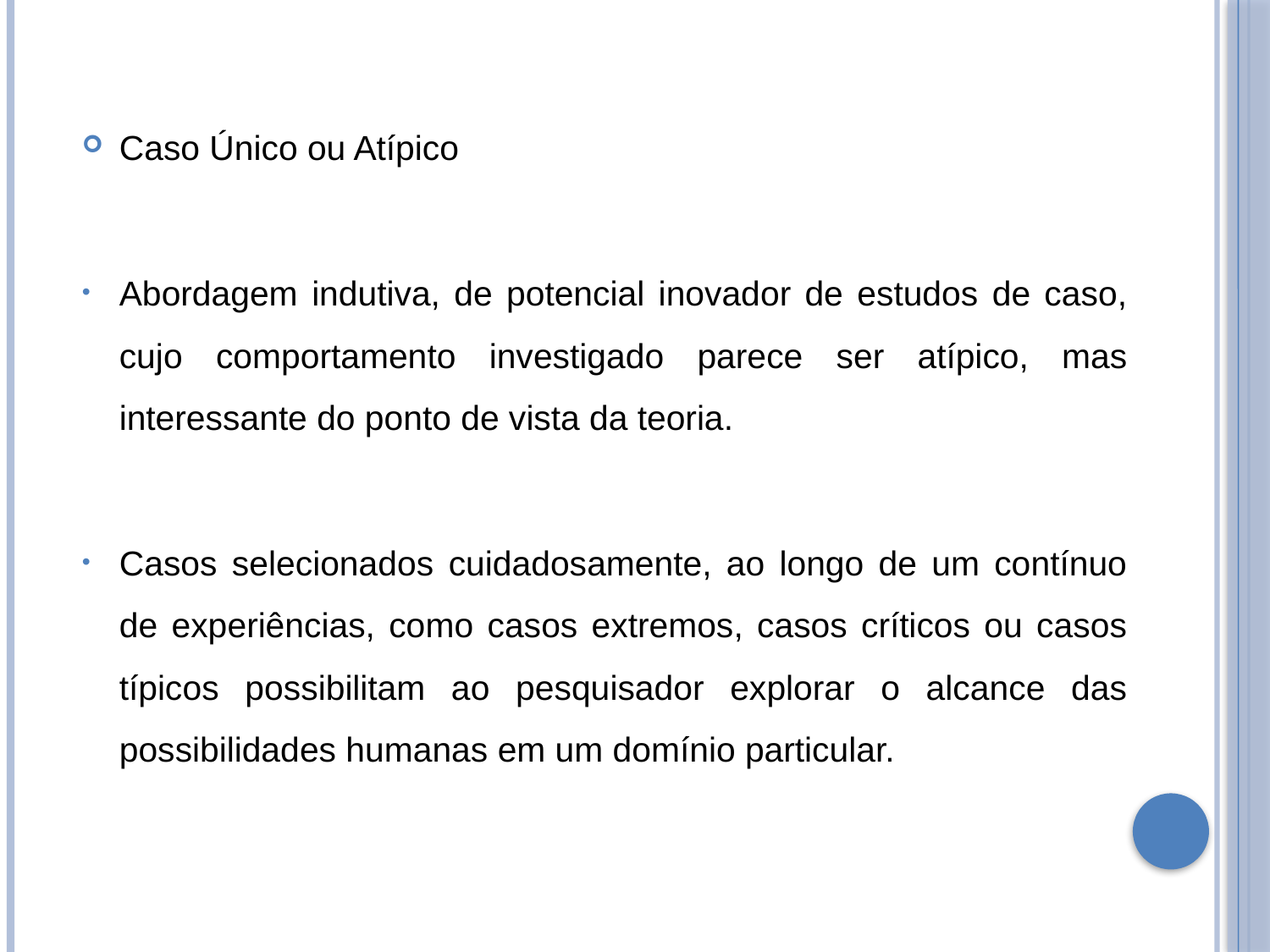

Caso Único ou Atípico

Abordagem indutiva, de potencial inovador de estudos de caso, cujo comportamento investigado parece ser atípico, mas interessante do ponto de vista da teoria.

Casos selecionados cuidadosamente, ao longo de um contínuo de experiências, como casos extremos, casos críticos ou casos típicos possibilitam ao pesquisador explorar o alcance das possibilidades humanas em um domínio particular.